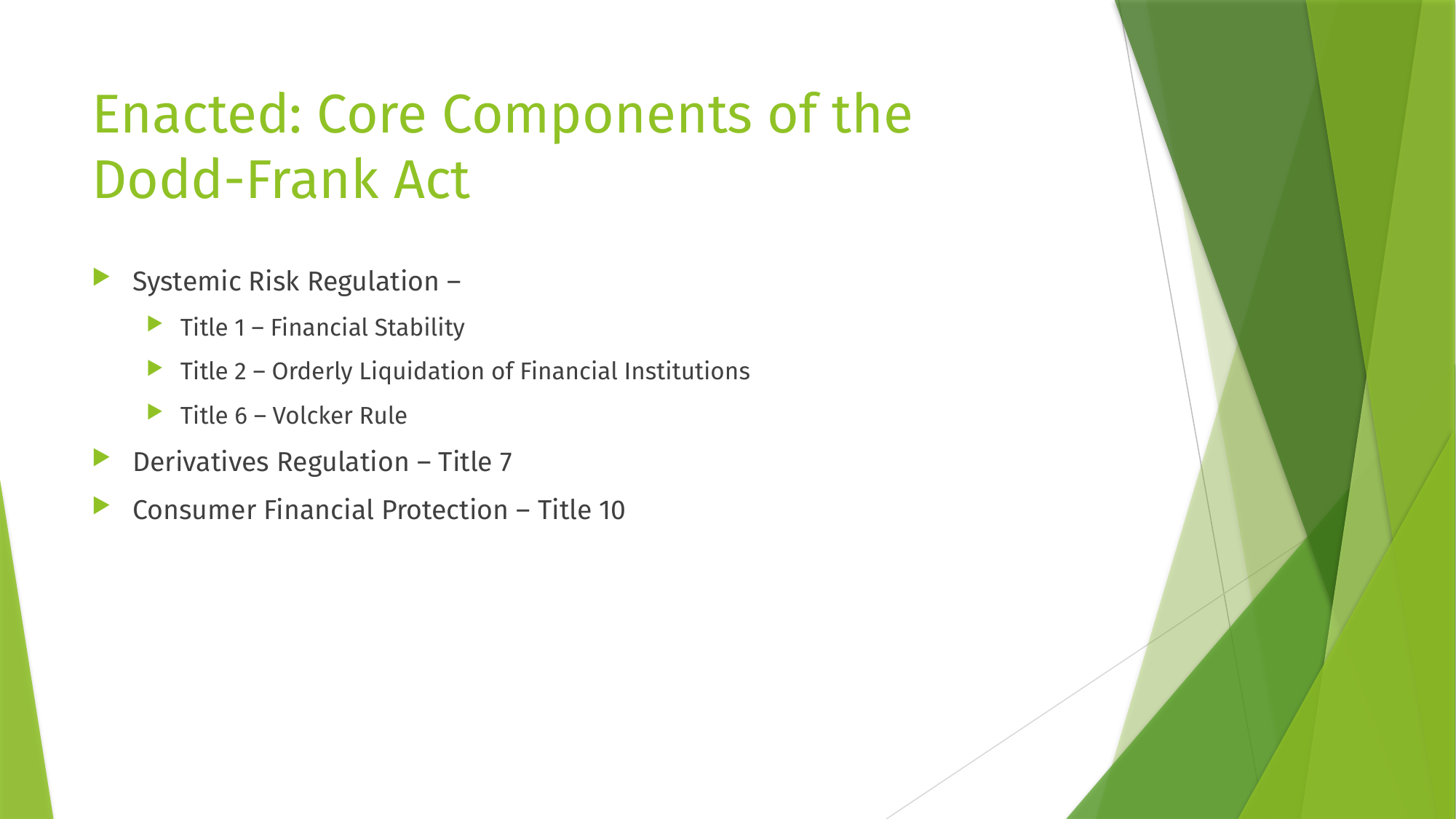

# Enacted: Core Components of the Dodd-Frank Act
Systemic Risk Regulation –
Title 1 – Financial Stability
Title 2 – Orderly Liquidation of Financial Institutions
Title 6 – Volcker Rule
Derivatives Regulation – Title 7
Consumer Financial Protection – Title 10